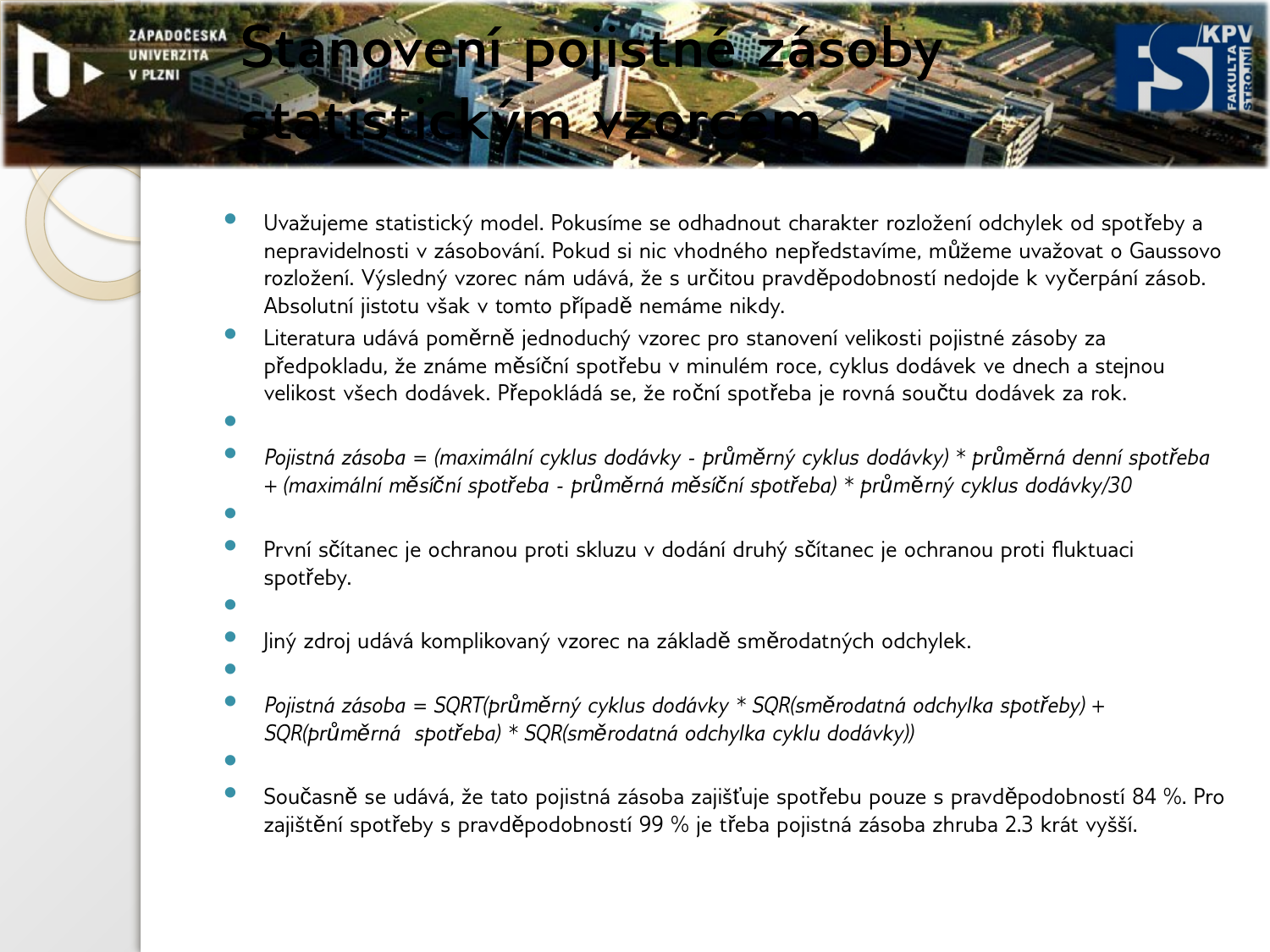

# Stanovení pojistné zásoby statistickým vzorcem
Uvažujeme statistický model. Pokusíme se odhadnout charakter rozložení odchylek od spotřeby a nepravidelnosti v zásobování. Pokud si nic vhodného nepředstavíme, můžeme uvažovat o Gaussovo rozložení. Výsledný vzorec nám udává, že s určitou pravděpodobností nedojde k vyčerpání zásob. Absolutní jistotu však v tomto případě nemáme nikdy.
Literatura udává poměrně jednoduchý vzorec pro stanovení velikosti pojistné zásoby za předpokladu, že známe měsíční spotřebu v minulém roce, cyklus dodávek ve dnech a stejnou velikost všech dodávek. Přepokládá se, že roční spotřeba je rovná součtu dodávek za rok.

Pojistná zásoba = (maximální cyklus dodávky - průměrný cyklus dodávky) * průměrná denní spotřeba + (maximální měsíční spotřeba - průměrná měsíční spotřeba) * průměrný cyklus dodávky/30

První sčítanec je ochranou proti skluzu v dodání druhý sčítanec je ochranou proti fluktuaci spotřeby.

Jiný zdroj udává komplikovaný vzorec na základě směrodatných odchylek.

Pojistná zásoba = SQRT(průměrný cyklus dodávky * SQR(směrodatná odchylka spotřeby) + SQR(průměrná  spotřeba) * SQR(směrodatná odchylka cyklu dodávky))

Současně se udává, že tato pojistná zásoba zajišťuje spotřebu pouze s pravděpodobností 84 %. Pro zajištění spotřeby s pravděpodobností 99 % je třeba pojistná zásoba zhruba 2.3 krát vyšší.